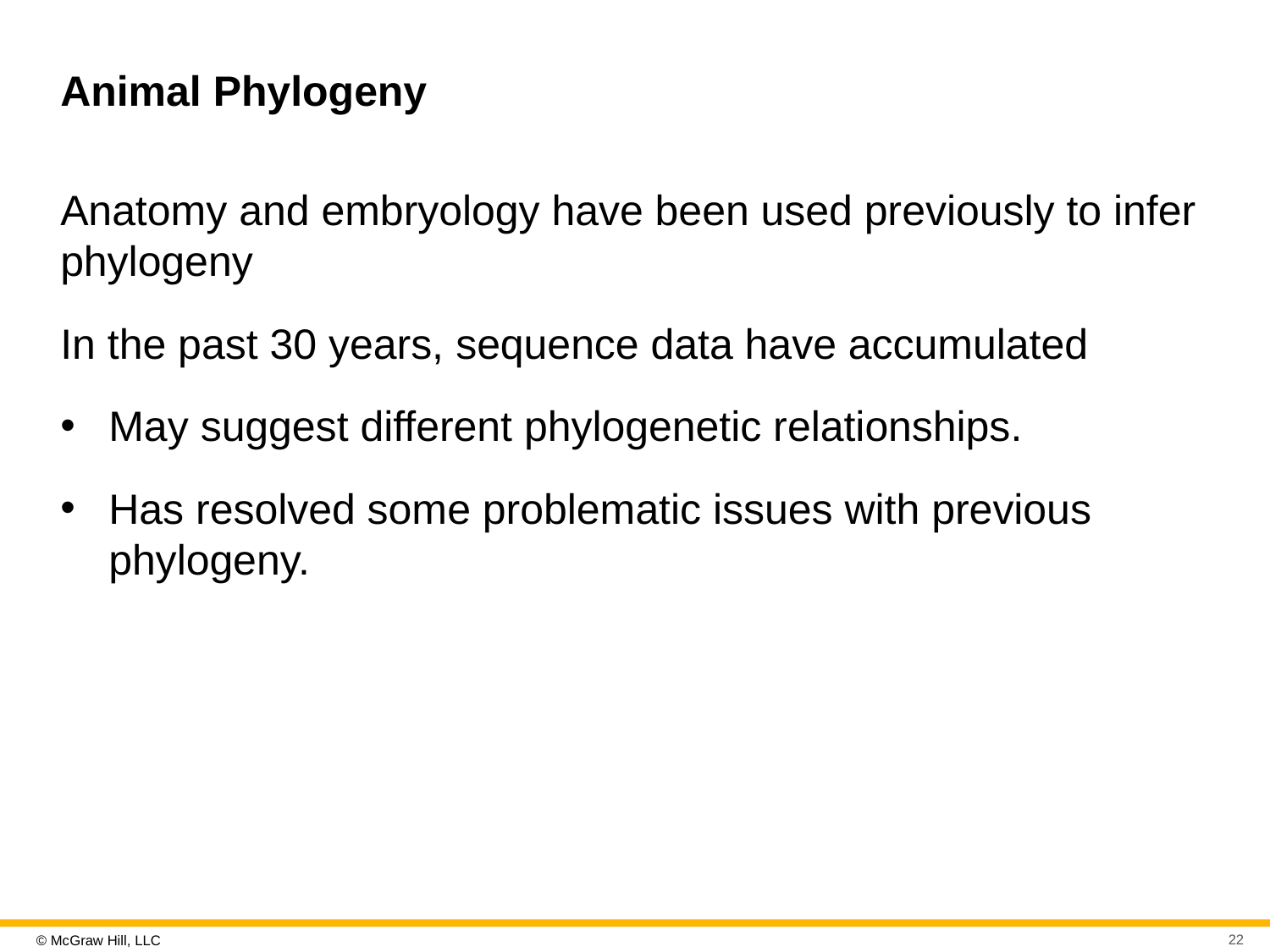

# Animal Phylogeny
Anatomy and embryology have been used previously to infer phylogeny
In the past 30 years, sequence data have accumulated
May suggest different phylogenetic relationships.
Has resolved some problematic issues with previous phylogeny.
22